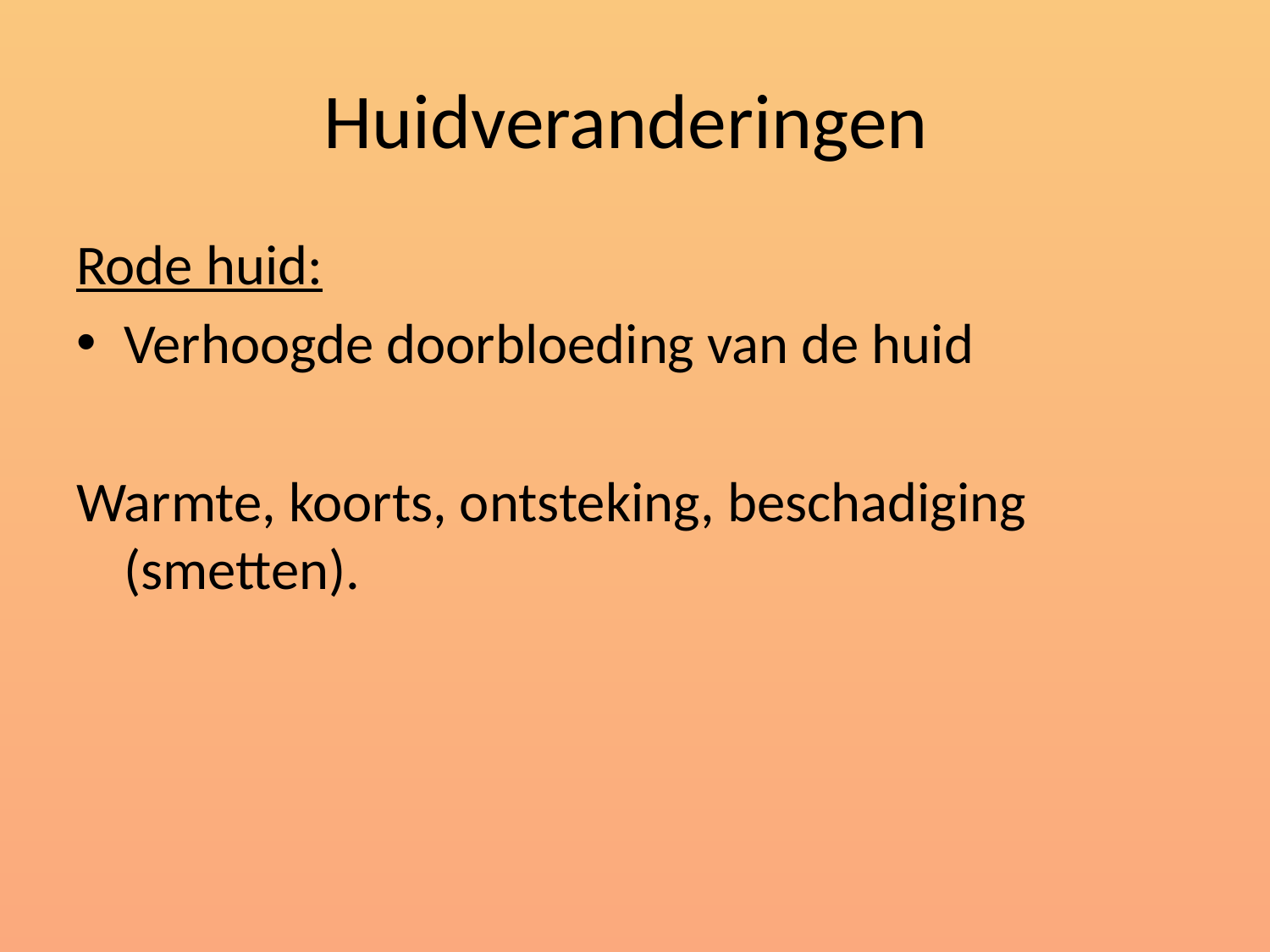

# Huidveranderingen
Rode huid:
Verhoogde doorbloeding van de huid

Warmte, koorts, ontsteking, beschadiging (smetten).